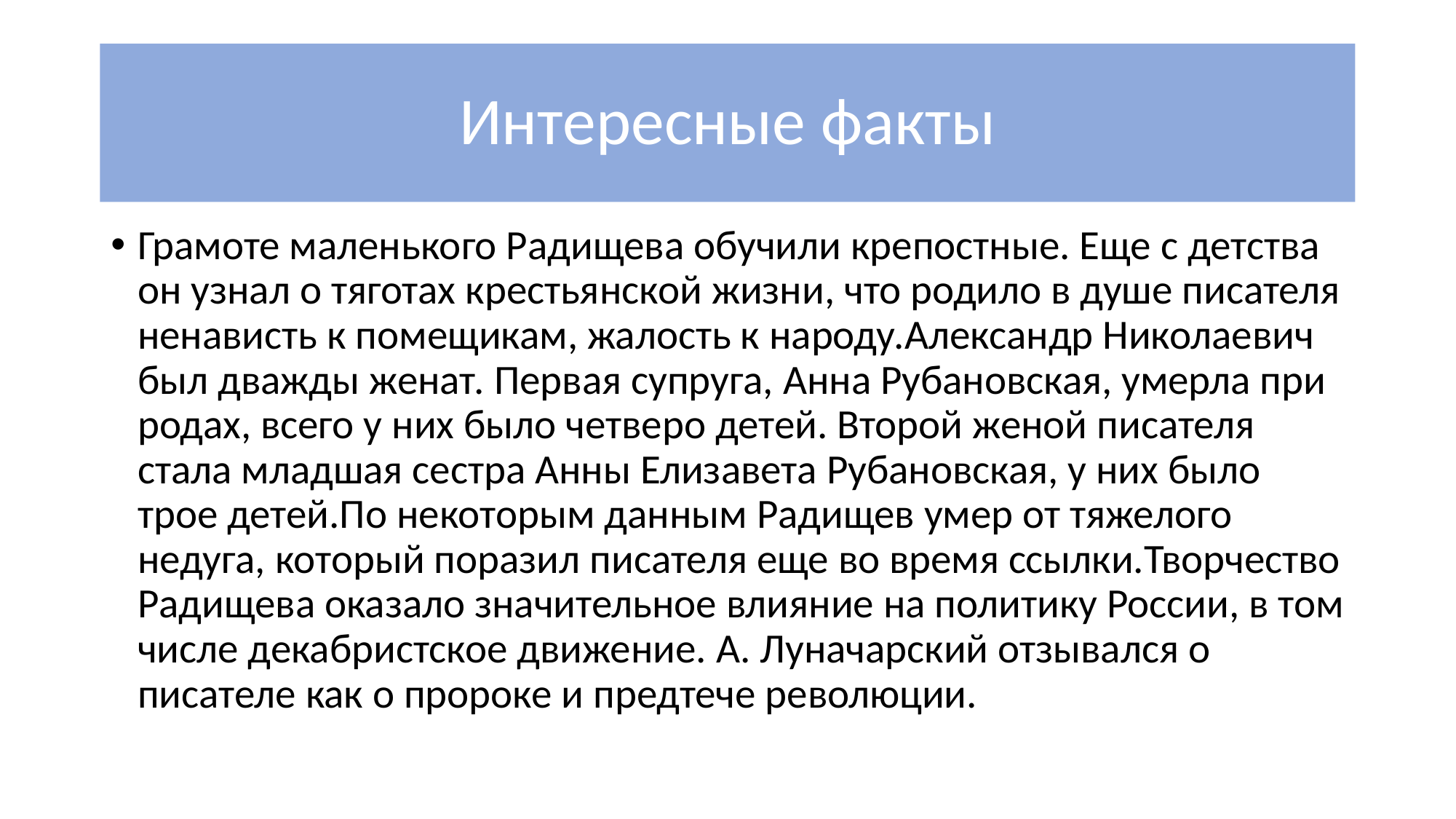

# Интересные факты
Грамоте маленького Радищева обучили крепостные. Еще с детства он узнал о тяготах крестьянской жизни, что родило в душе писателя ненависть к помещикам, жалость к народу.Александр Николаевич был дважды женат. Первая супруга, Анна Рубановская, умерла при родах, всего у них было четверо детей. Второй женой писателя стала младшая сестра Анны Елизавета Рубановская, у них было трое детей.По некоторым данным Радищев умер от тяжелого недуга, который поразил писателя еще во время ссылки.Творчество Радищева оказало значительное влияние на политику России, в том числе декабристское движение. А. Луначарский отзывался о писателе как о пророке и предтече революции.